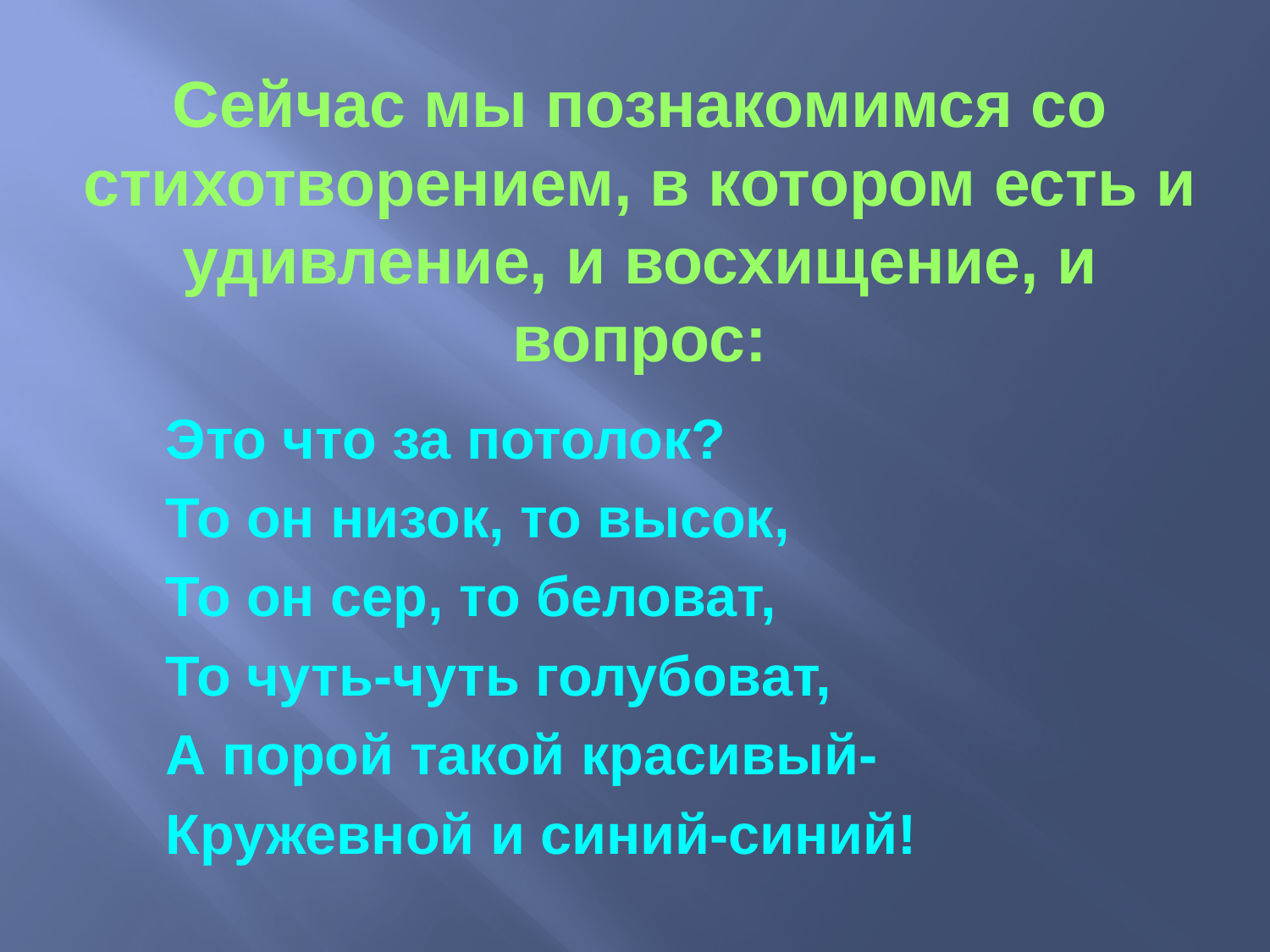

Сейчас мы познакомимся со стихотворением, в котором есть и удивление, и восхищение, и вопрос:
Это что за потолок?
То он низок, то высок,
То он сер, то беловат,
То чуть-чуть голубоват,
А порой такой красивый-
Кружевной и синий-синий!